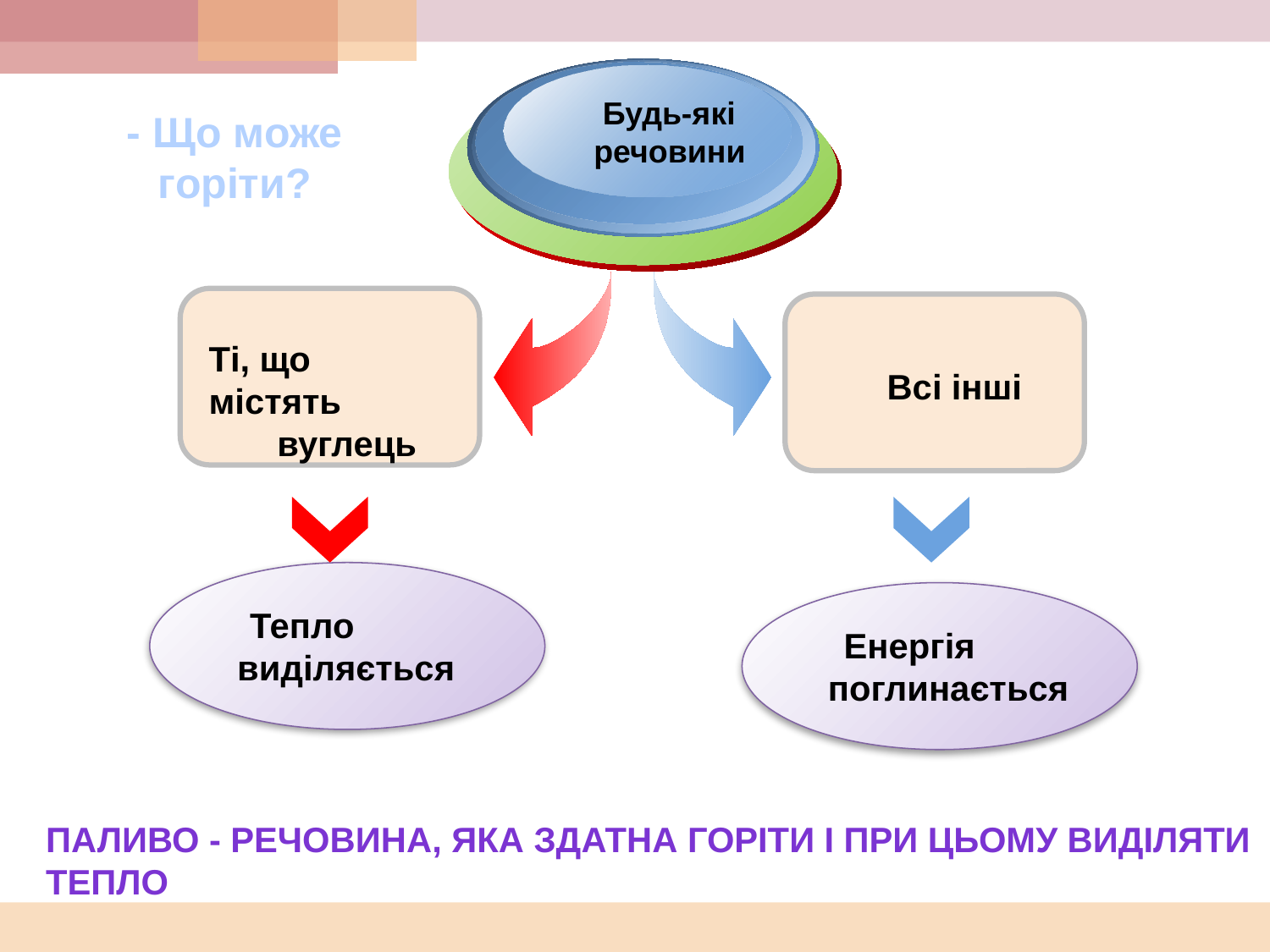

Будь-які
    речовини

# - Що може горіти?

Ті, що містять
       вуглець
       Всі інші

Тепло          виділяється
Енергія         поглинається
Паливо - речовина, яка здатна горіти і при цьому виділяти тепло